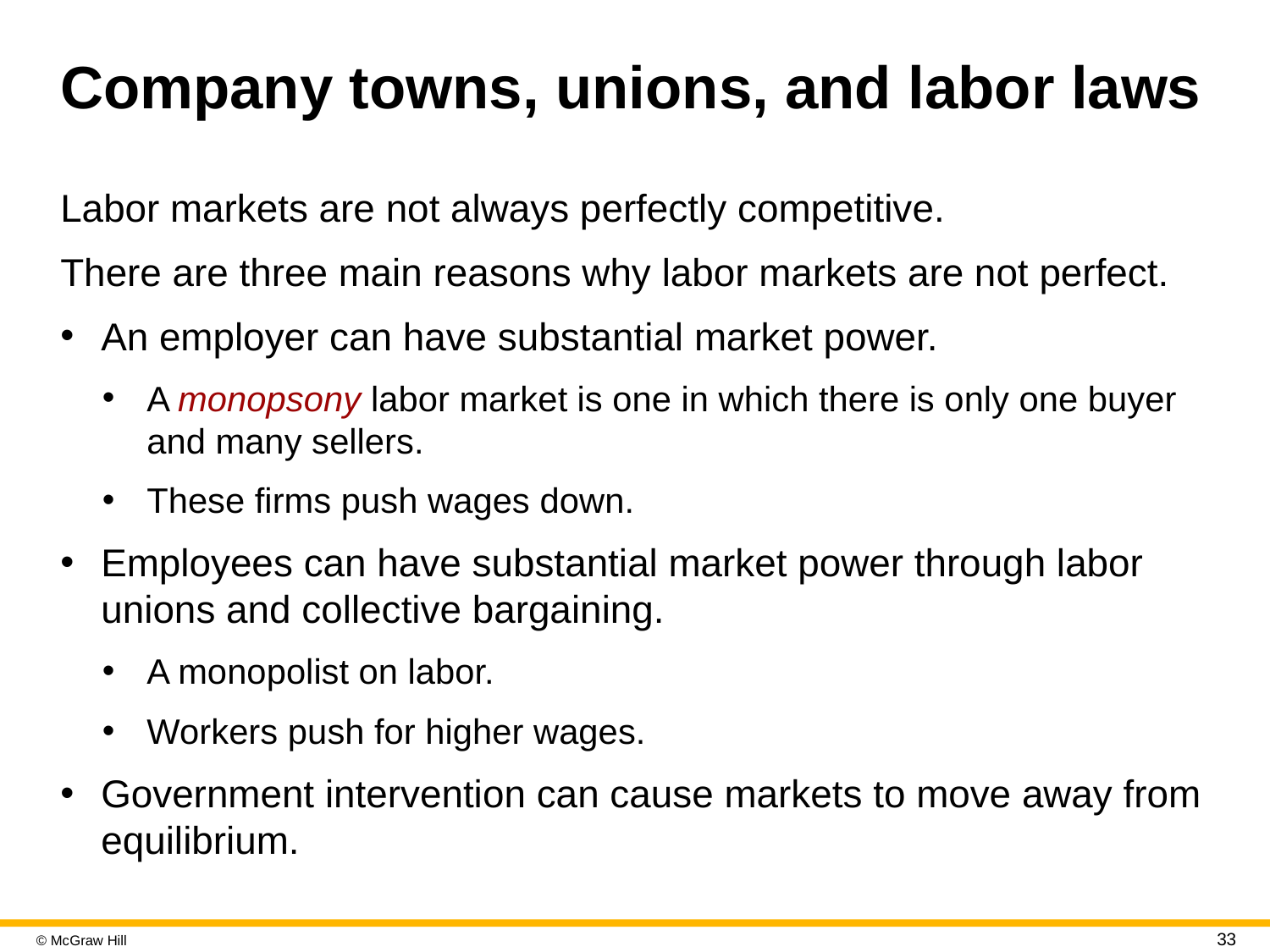

# Company towns, unions, and labor laws
Labor markets are not always perfectly competitive.
There are three main reasons why labor markets are not perfect.
An employer can have substantial market power.
A monopsony labor market is one in which there is only one buyer and many sellers.
These firms push wages down.
Employees can have substantial market power through labor unions and collective bargaining.
A monopolist on labor.
Workers push for higher wages.
Government intervention can cause markets to move away from equilibrium.